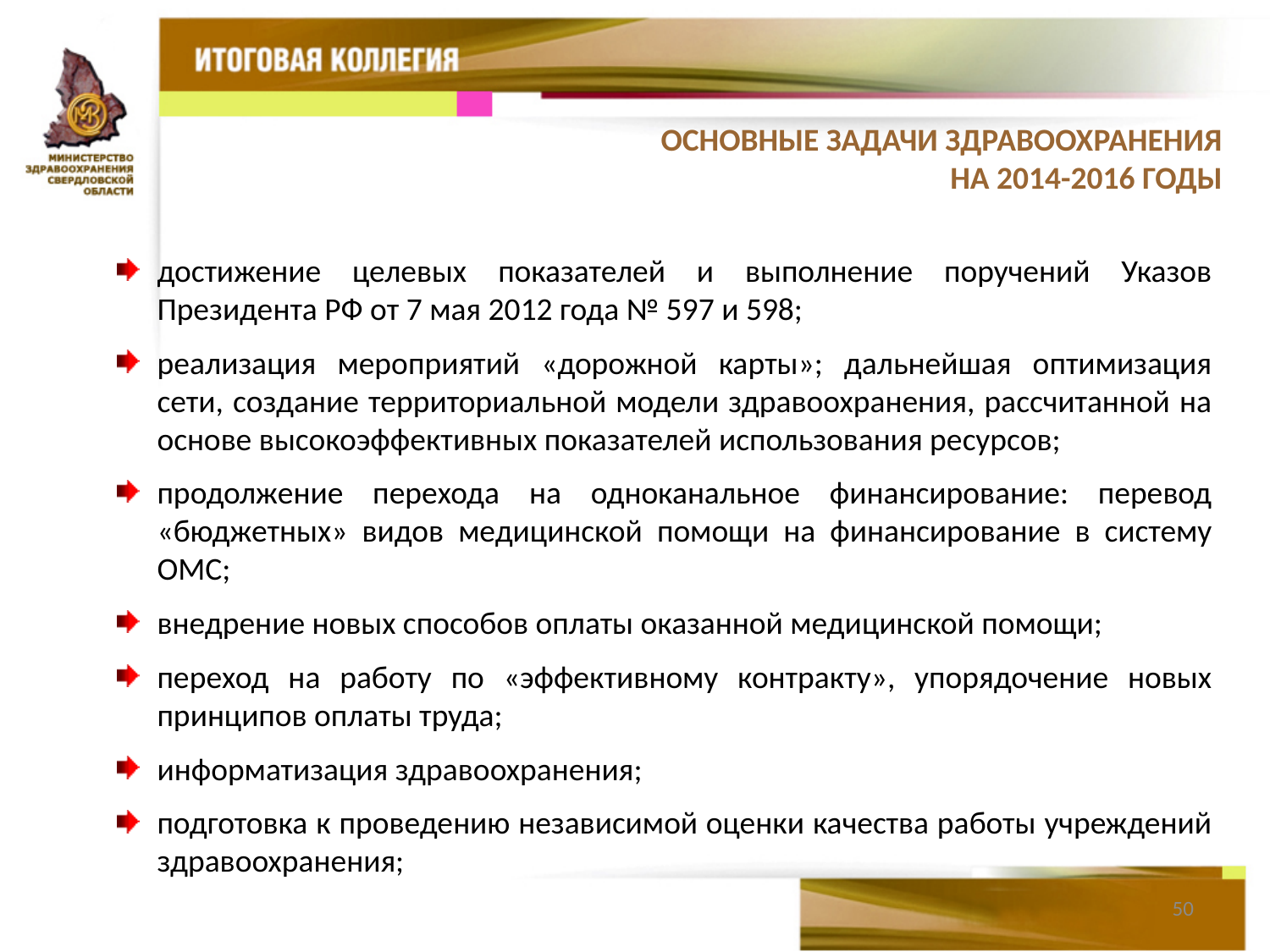

ОСНОВНЫЕ ЗАДАЧИ ЗДРАВООХРАНЕНИЯ НА 2014-2016 ГОДЫ
достижение целевых показателей и выполнение поручений Указов Президента РФ от 7 мая 2012 года № 597 и 598;
реализация мероприятий «дорожной карты»; дальнейшая оптимизация сети, создание территориальной модели здравоохранения, рассчитанной на основе высокоэффективных показателей использования ресурсов;
продолжение перехода на одноканальное финансирование: перевод «бюджетных» видов медицинской помощи на финансирование в систему ОМС;
внедрение новых способов оплаты оказанной медицинской помощи;
переход на работу по «эффективному контракту», упорядочение новых принципов оплаты труда;
информатизация здравоохранения;
подготовка к проведению независимой оценки качества работы учреждений здравоохранения;

50